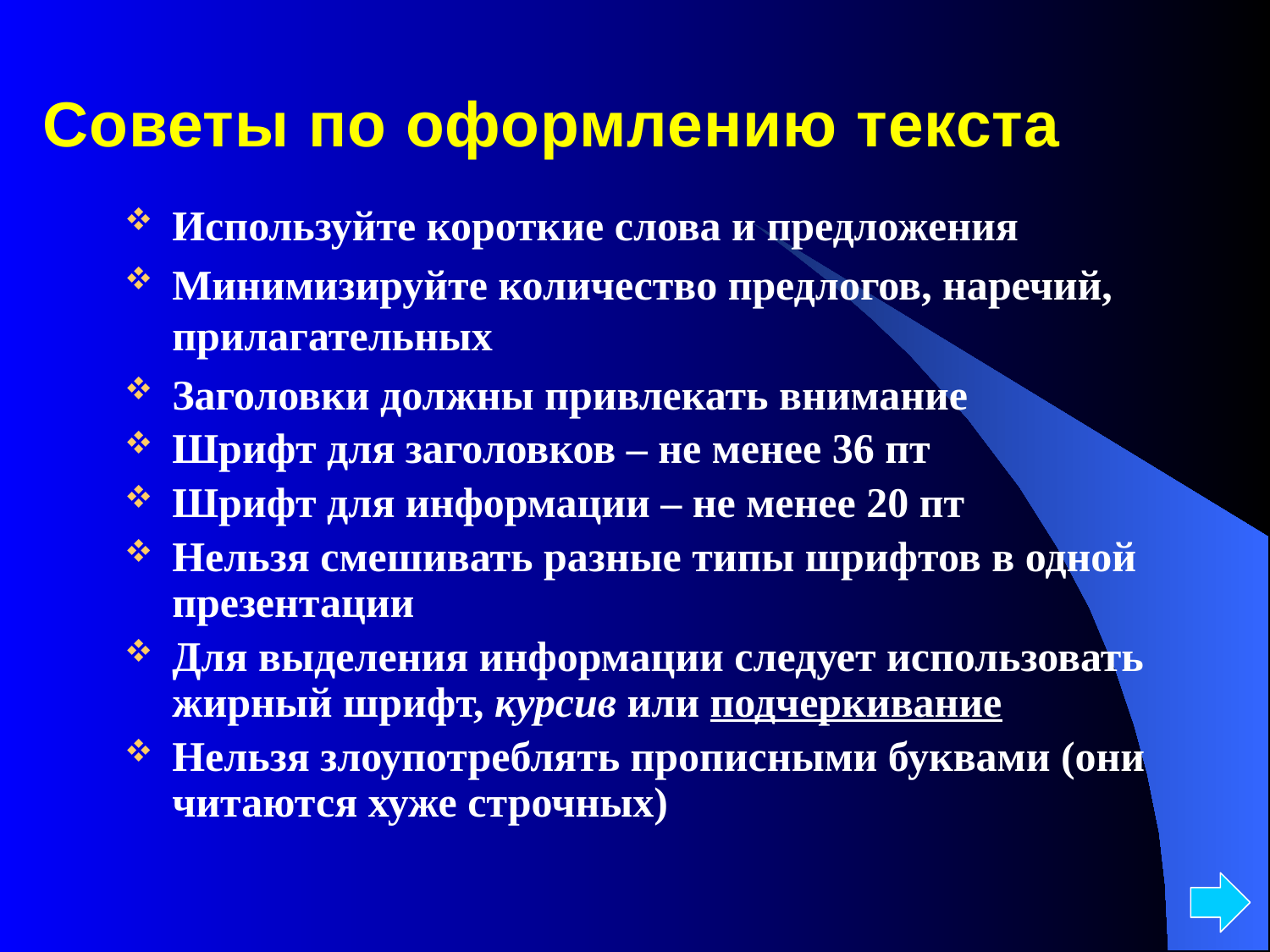

# Советы по оформлению текста
Используйте короткие слова и предложения
Минимизируйте количество предлогов, наречий, прилагательных
Заголовки должны привлекать внимание
Шрифт для заголовков – не менее 36 пт
Шрифт для информации – не менее 20 пт
Нельзя смешивать разные типы шрифтов в одной презентации
Для выделения информации следует использовать жирный шрифт, курсив или подчеркивание
Нельзя злоупотреблять прописными буквами (они читаются хуже строчных)